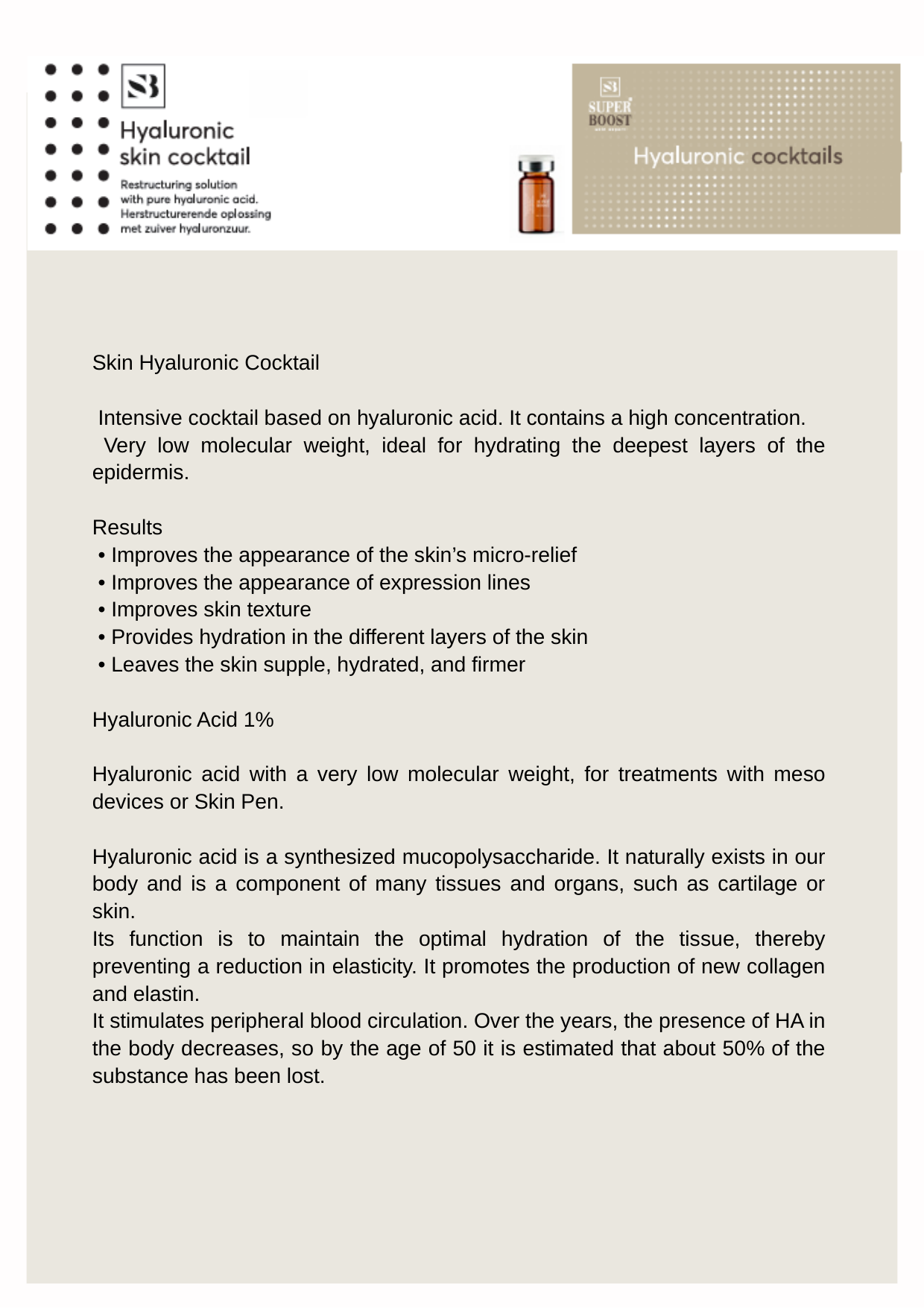

Skin Hyaluronic Cocktail

 Intensive cocktail based on hyaluronic acid. It contains a high concentration.
 Very low molecular weight, ideal for hydrating the deepest layers of the epidermis.

Results
 • Improves the appearance of the skin’s micro-relief
 • Improves the appearance of expression lines
 • Improves skin texture
 • Provides hydration in the different layers of the skin
 • Leaves the skin supple, hydrated, and firmer

Hyaluronic Acid 1%

Hyaluronic acid with a very low molecular weight, for treatments with meso devices or Skin Pen.

Hyaluronic acid is a synthesized mucopolysaccharide. It naturally exists in our body and is a component of many tissues and organs, such as cartilage or skin.
Its function is to maintain the optimal hydration of the tissue, thereby preventing a reduction in elasticity. It promotes the production of new collagen and elastin.
It stimulates peripheral blood circulation. Over the years, the presence of HA in the body decreases, so by the age of 50 it is estimated that about 50% of the substance has been lost.